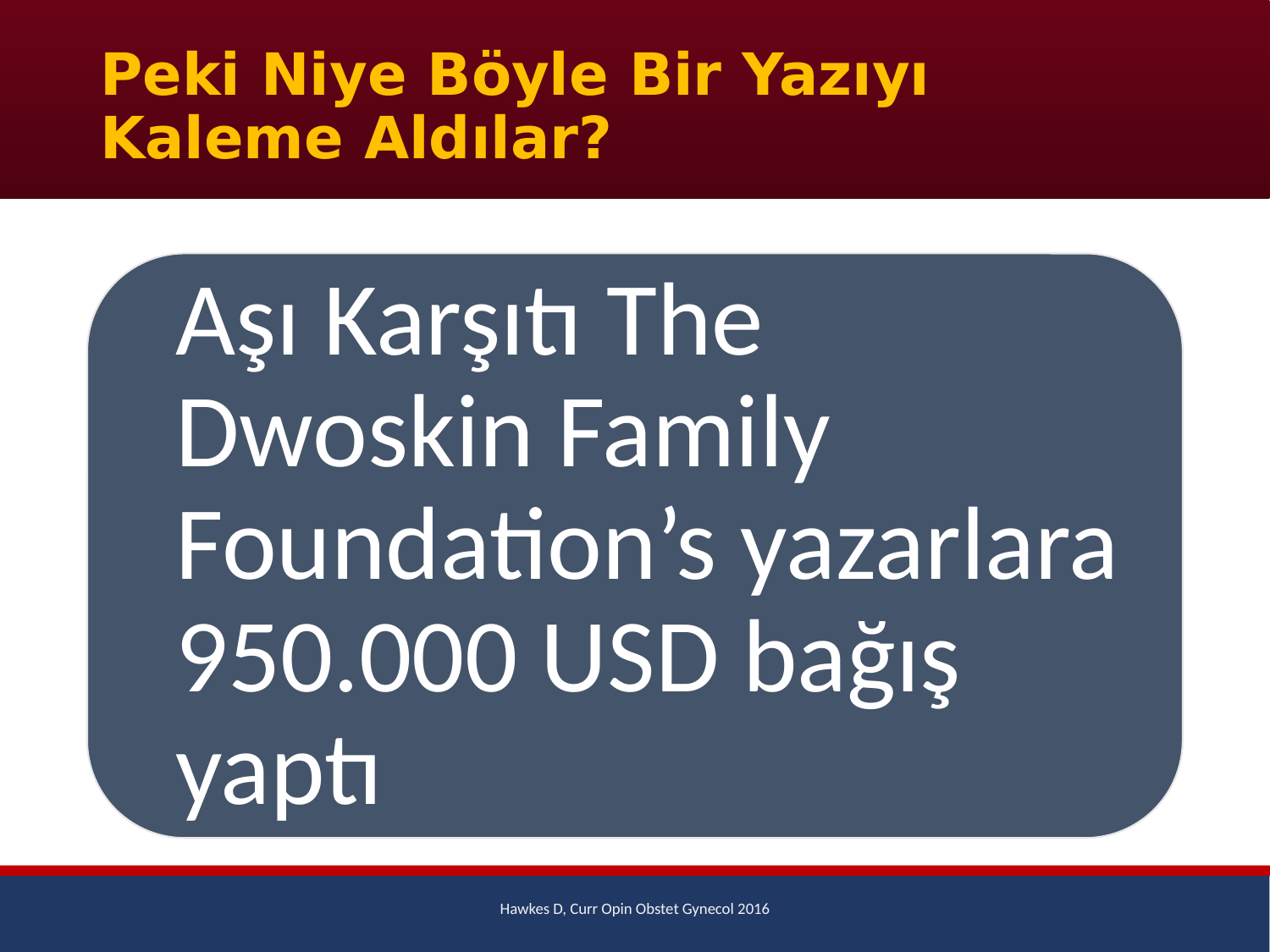

# Peki Niye Böyle Bir Yazıyı Kaleme Aldılar?
Aşı Karşıtı The Dwoskin Family Foundation’s yazarlara 950.000 USD bağış yaptı
Hawkes D, Curr Opin Obstet Gynecol 2016